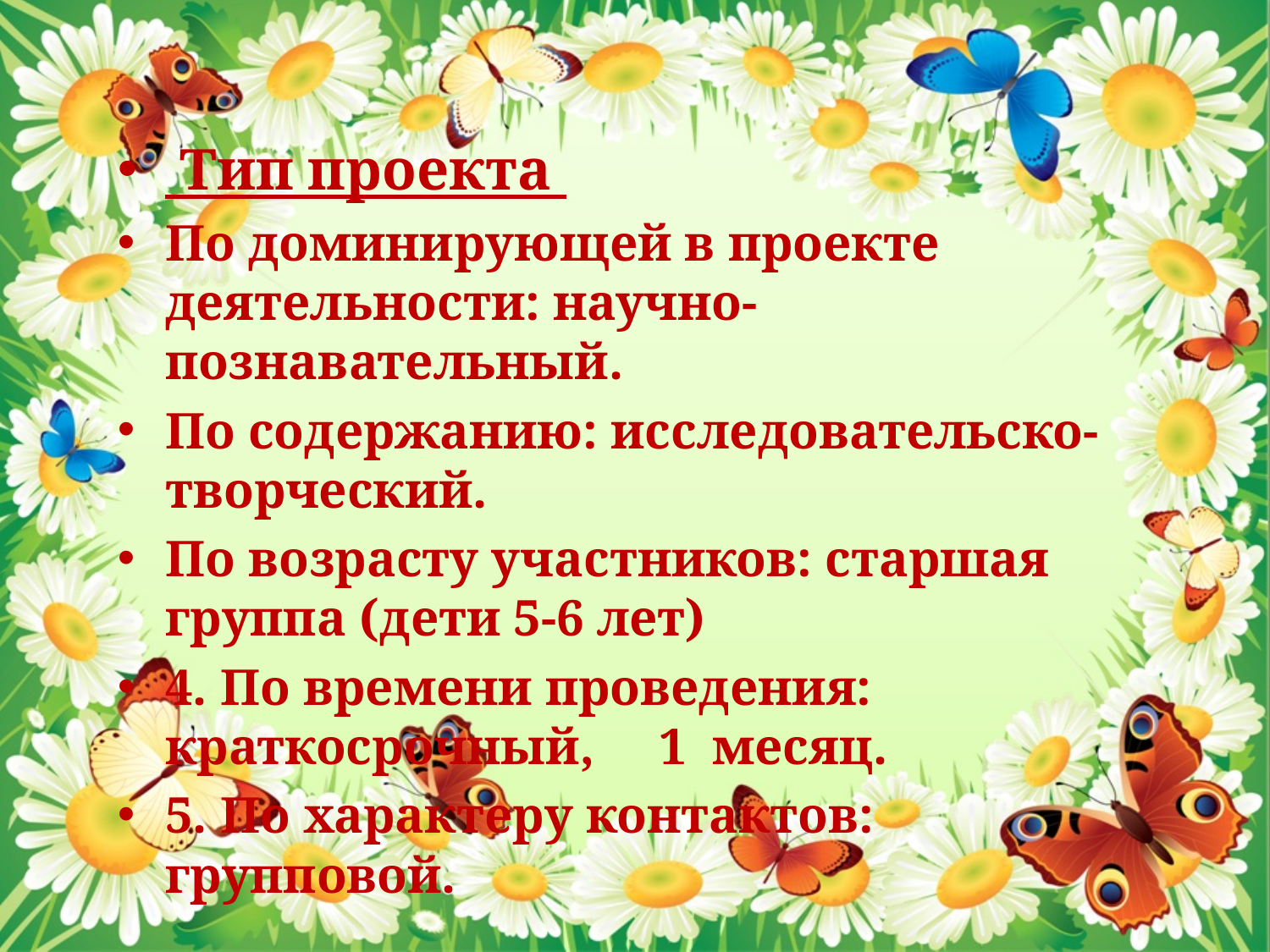

Тип проекта
По доминирующей в проекте деятельности: научно-познавательный.
По содержанию: исследовательско-творческий.
По возрасту участников: старшая группа (дети 5-6 лет)
4. По времени проведения: краткосрочный,     1  месяц.
5. По характеру контактов: групповой.